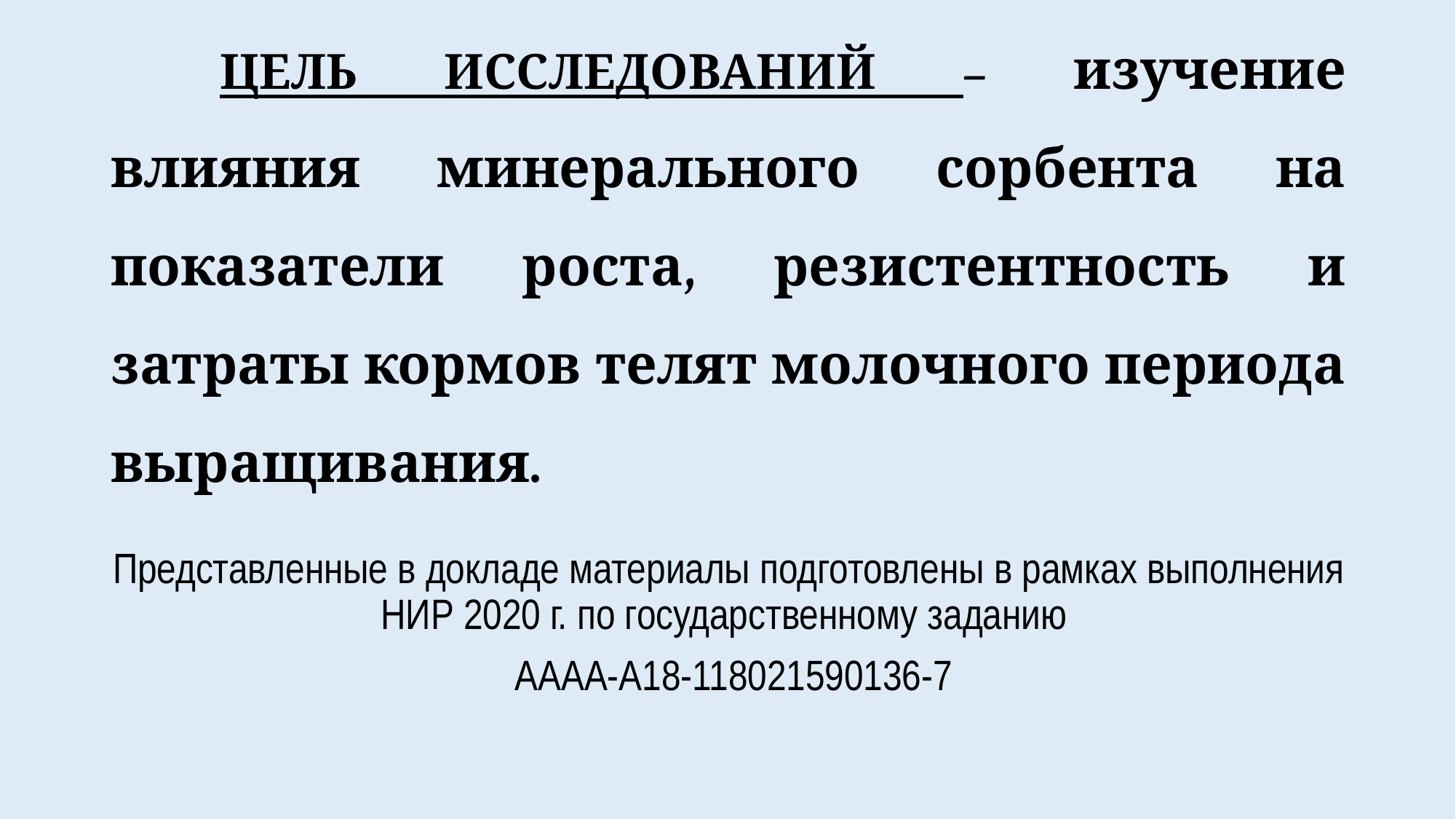

# ЦЕЛЬ ИССЛЕДОВАНИЙ – изучение влияния минерального сорбента на показатели роста, резистентность и затраты кормов телят молочного периода выращивания.
Представленные в докладе материалы подготовлены в рамках выполнения НИР 2020 г. по государственному заданию
 АААА-А18-118021590136-7